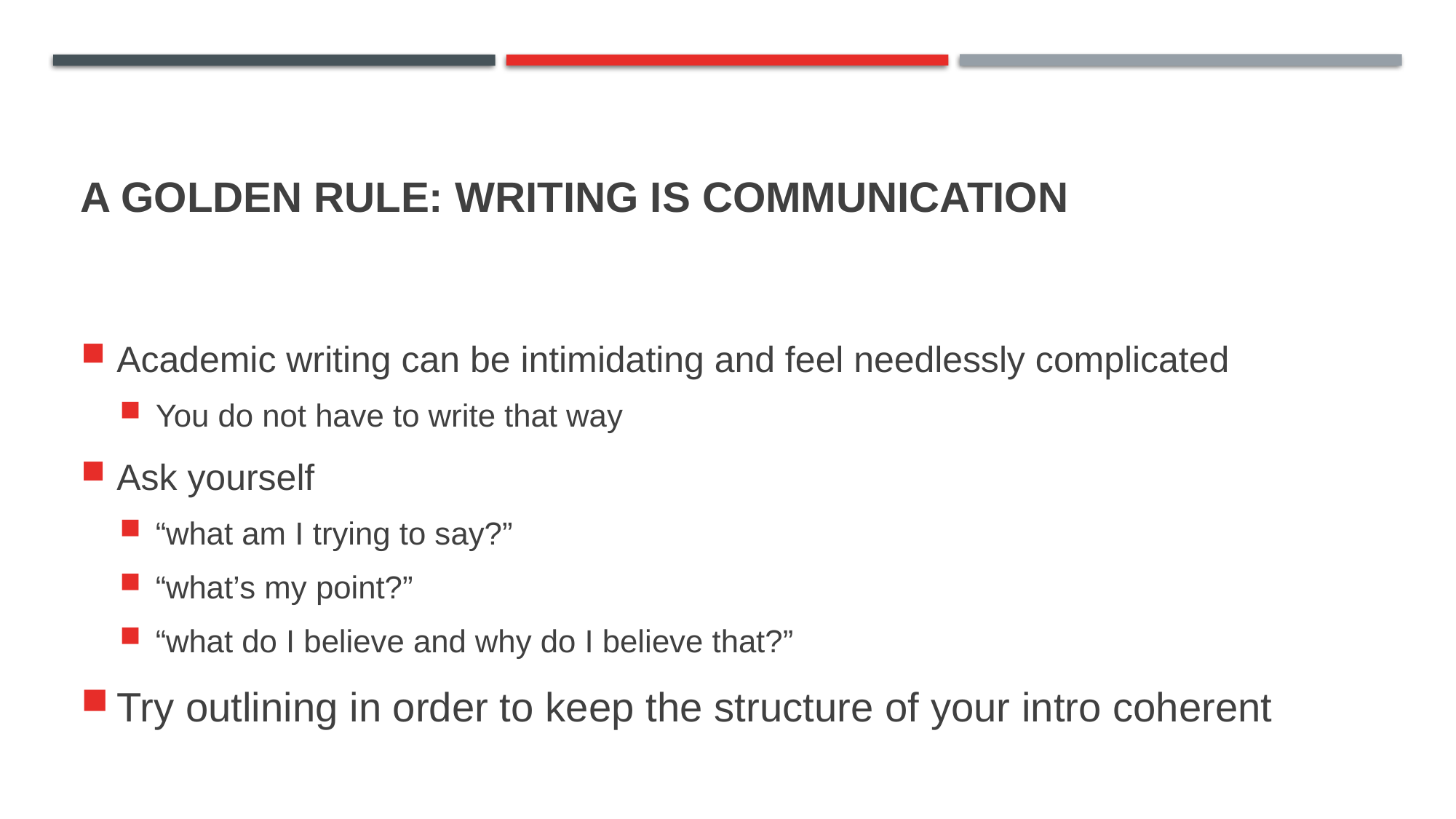

# A golden rule: Writing is communication
Academic writing can be intimidating and feel needlessly complicated
You do not have to write that way
Ask yourself
“what am I trying to say?”
“what’s my point?”
“what do I believe and why do I believe that?”
Try outlining in order to keep the structure of your intro coherent